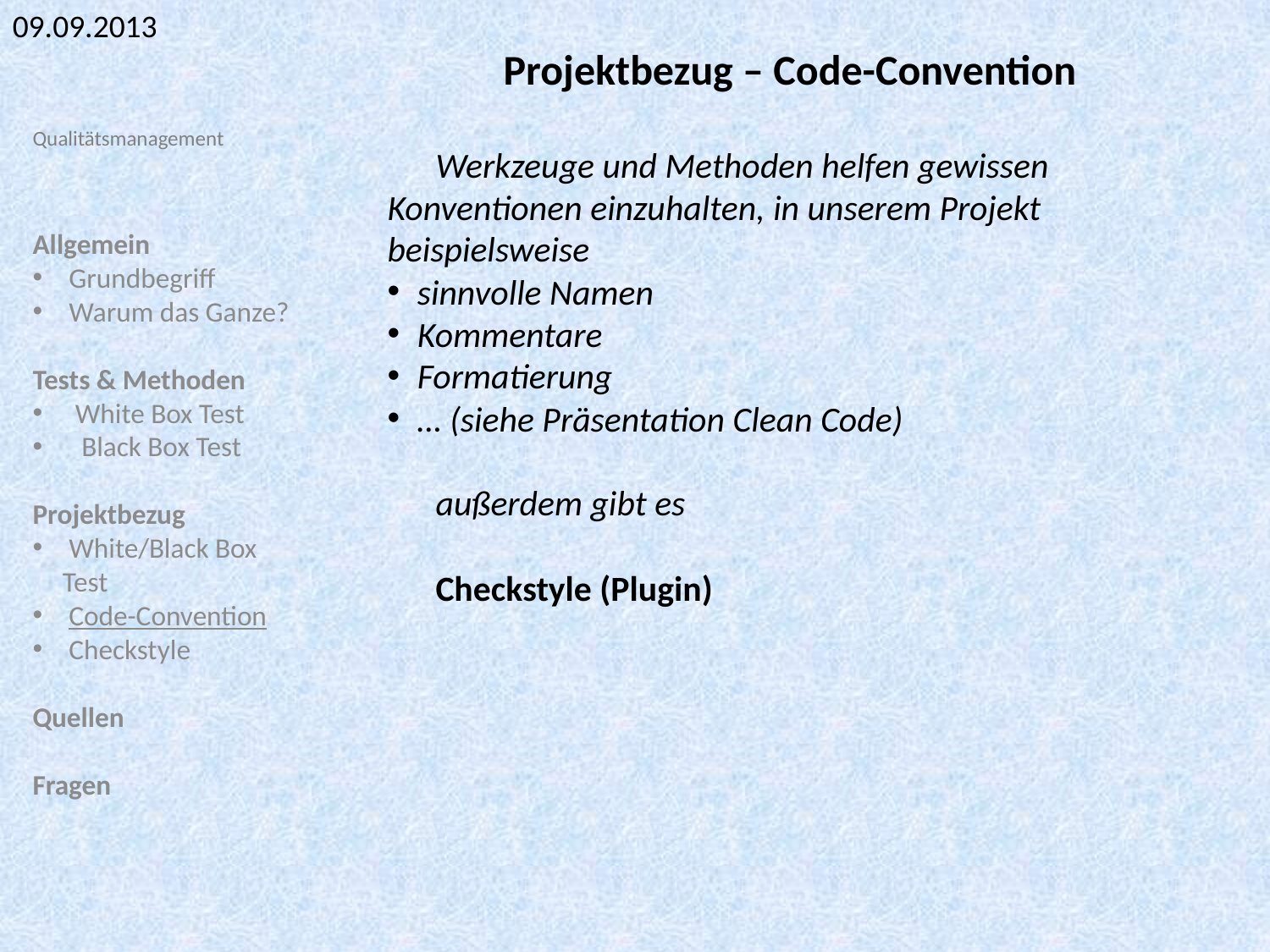

09.09.2013
Projektbezug – Code-Convention

Qualitätsmanagement

Allgemein
 Grundbegriff
 Warum das Ganze?

Tests & Methoden
  White Box Test
   Black Box Test

Projektbezug
 White/Black Box Test
 Code-Convention
 Checkstyle

Quellen

Fragen

      Werkzeuge und Methoden helfen gewissen Konventionen einzuhalten, in unserem Projekt beispielsweise
sinnvolle Namen
Kommentare
Formatierung
… (siehe Präsentation Clean Code)

      außerdem gibt es

      Checkstyle (Plugin)